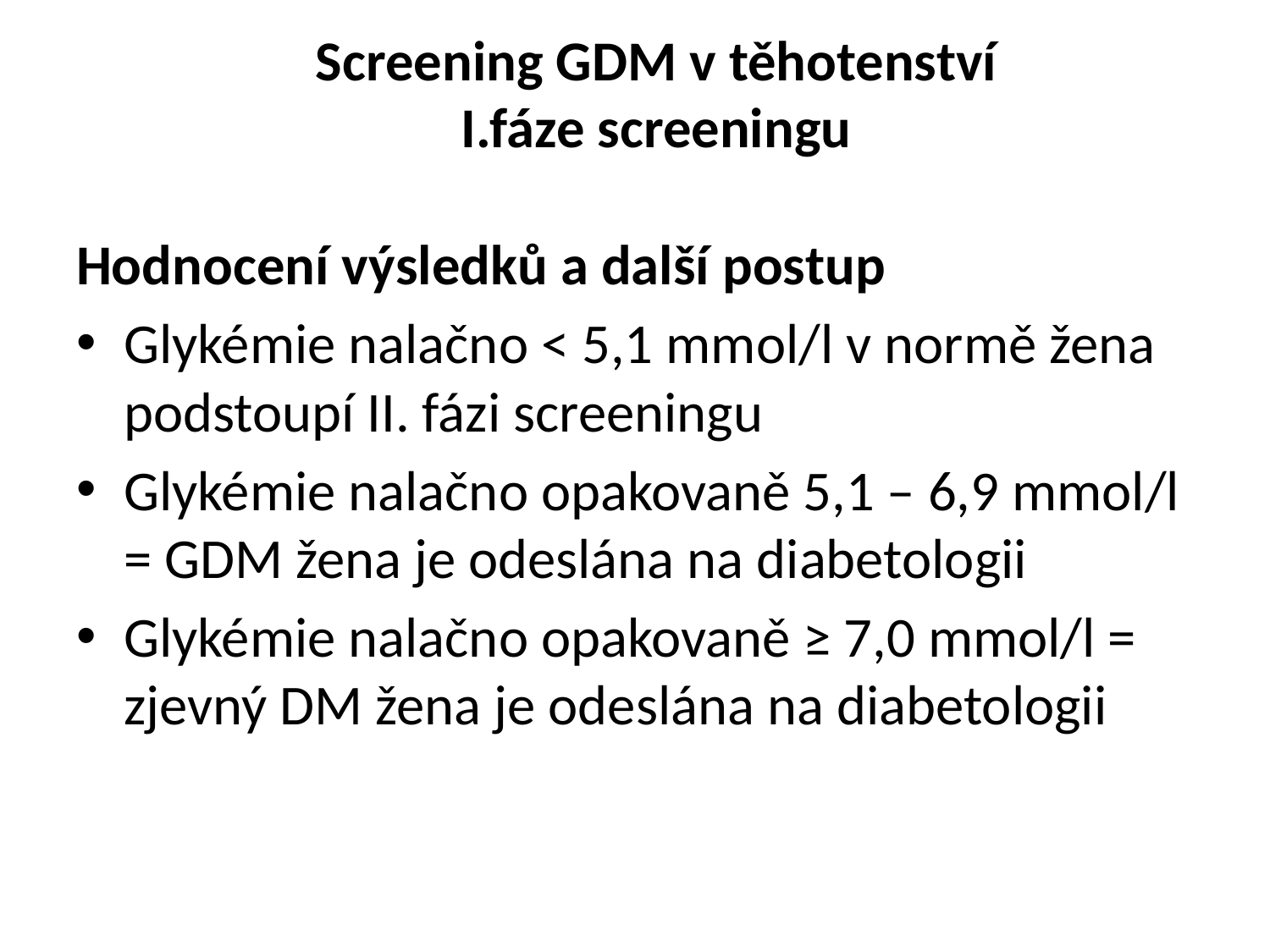

# Screening GDM v těhotenství I.fáze screeningu
Hodnocení výsledků a další postup
Glykémie nalačno < 5,1 mmol/l v normě žena podstoupí II. fázi screeningu
Glykémie nalačno opakovaně 5,1 – 6,9 mmol/l = GDM žena je odeslána na diabetologii
Glykémie nalačno opakovaně ≥ 7,0 mmol/l = zjevný DM žena je odeslána na diabetologii